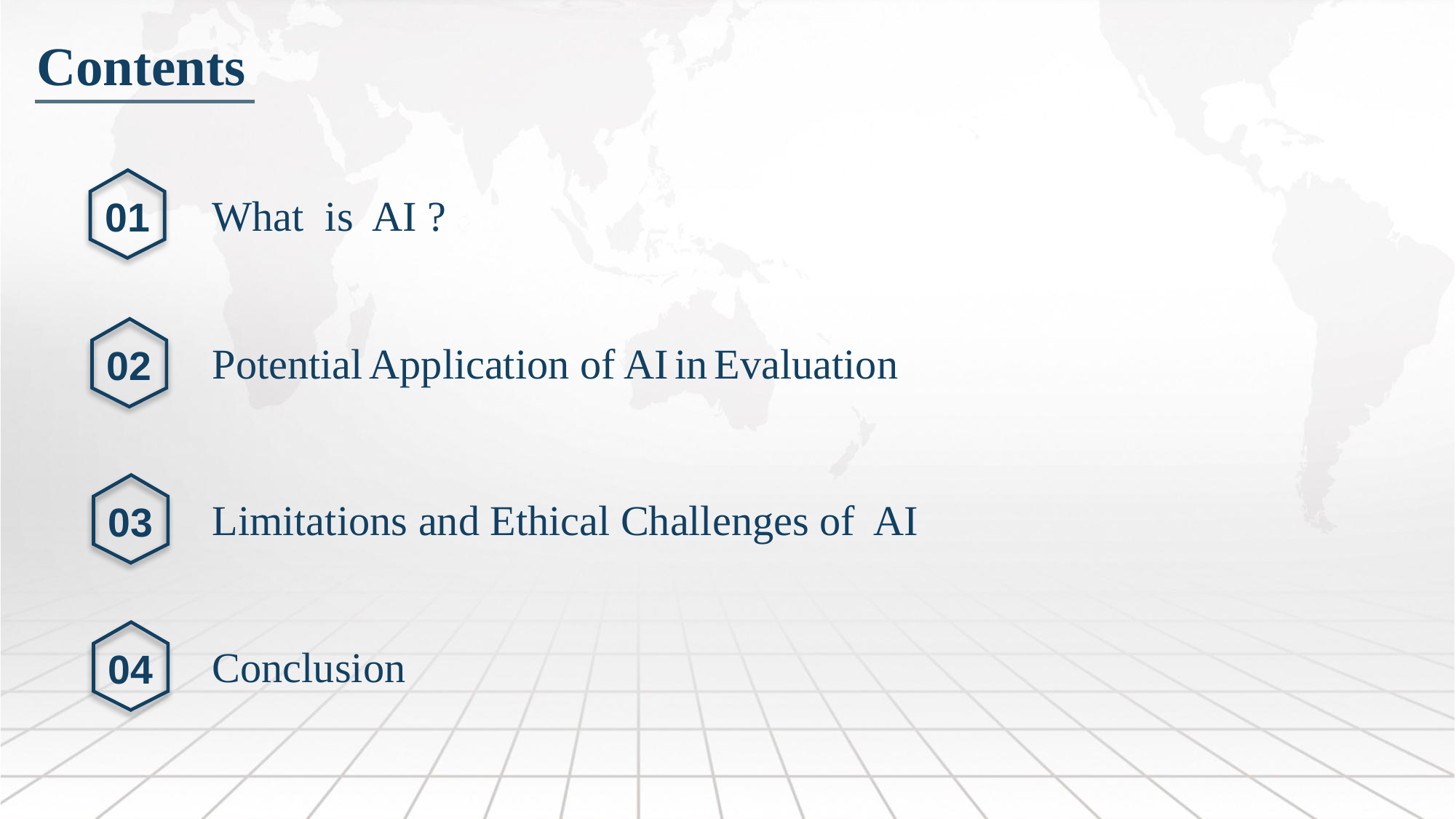

Contents

01
What  is  AI ?

02
Potential Application of AI in Evaluation

03
Limitations and Ethical Challenges of  AI

04
Conclusion